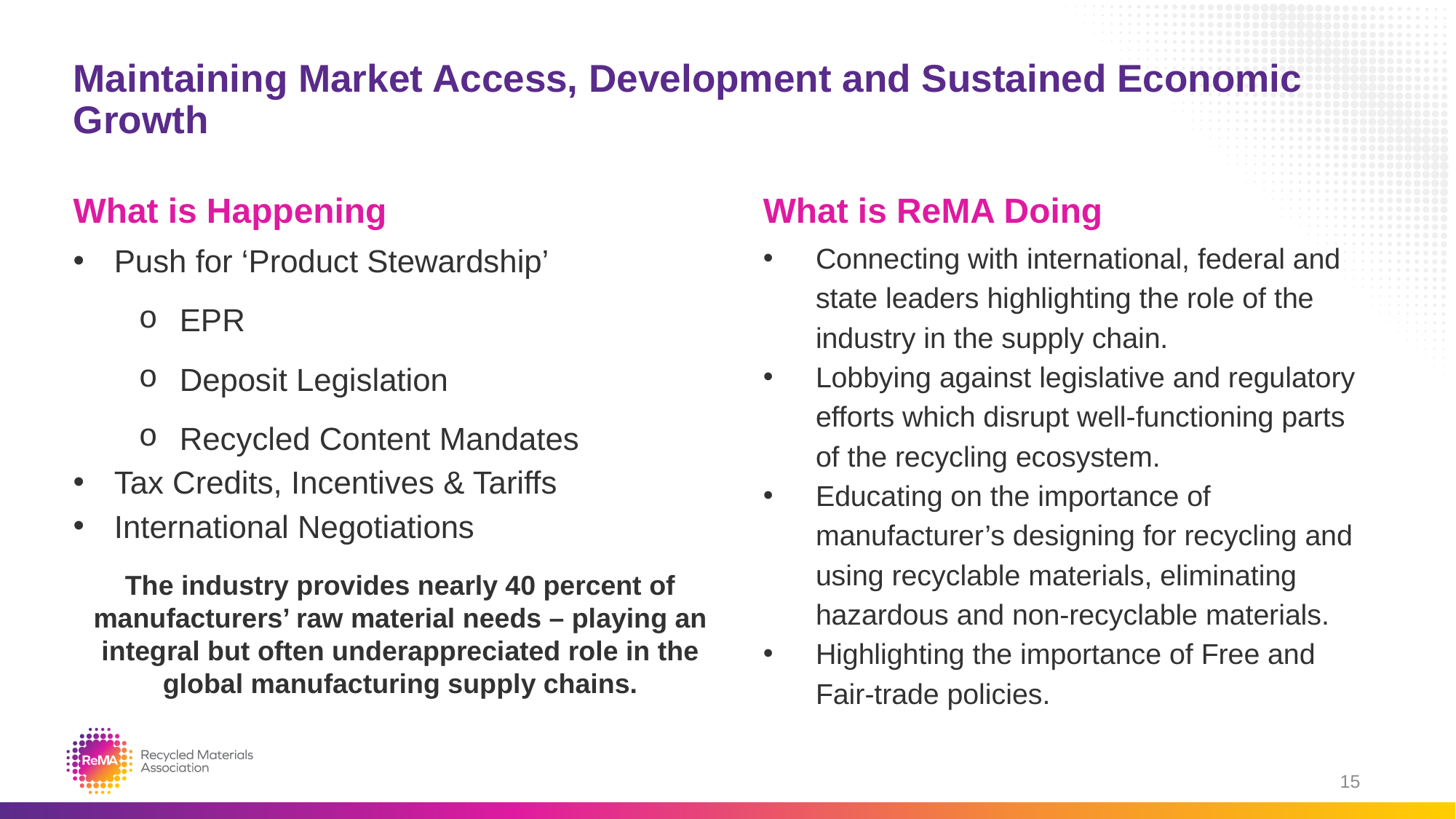

# Maintaining Market Access, Development and Sustained Economic Growth
What is Happening
What is ReMA Doing
Connecting with international, federal and state leaders highlighting the role of the industry in the supply chain.
Lobbying against legislative and regulatory efforts which disrupt well-functioning parts of the recycling ecosystem.
Educating on the importance of manufacturer’s designing for recycling and using recyclable materials, eliminating hazardous and non-recyclable materials.
Highlighting the importance of Free and Fair-trade policies.
Push for ‘Product Stewardship’
EPR
Deposit Legislation
Recycled Content Mandates
Tax Credits, Incentives & Tariffs
International Negotiations

The industry provides nearly 40 percent of manufacturers’ raw material needs – playing an integral but often underappreciated role in the global manufacturing supply chains.
15